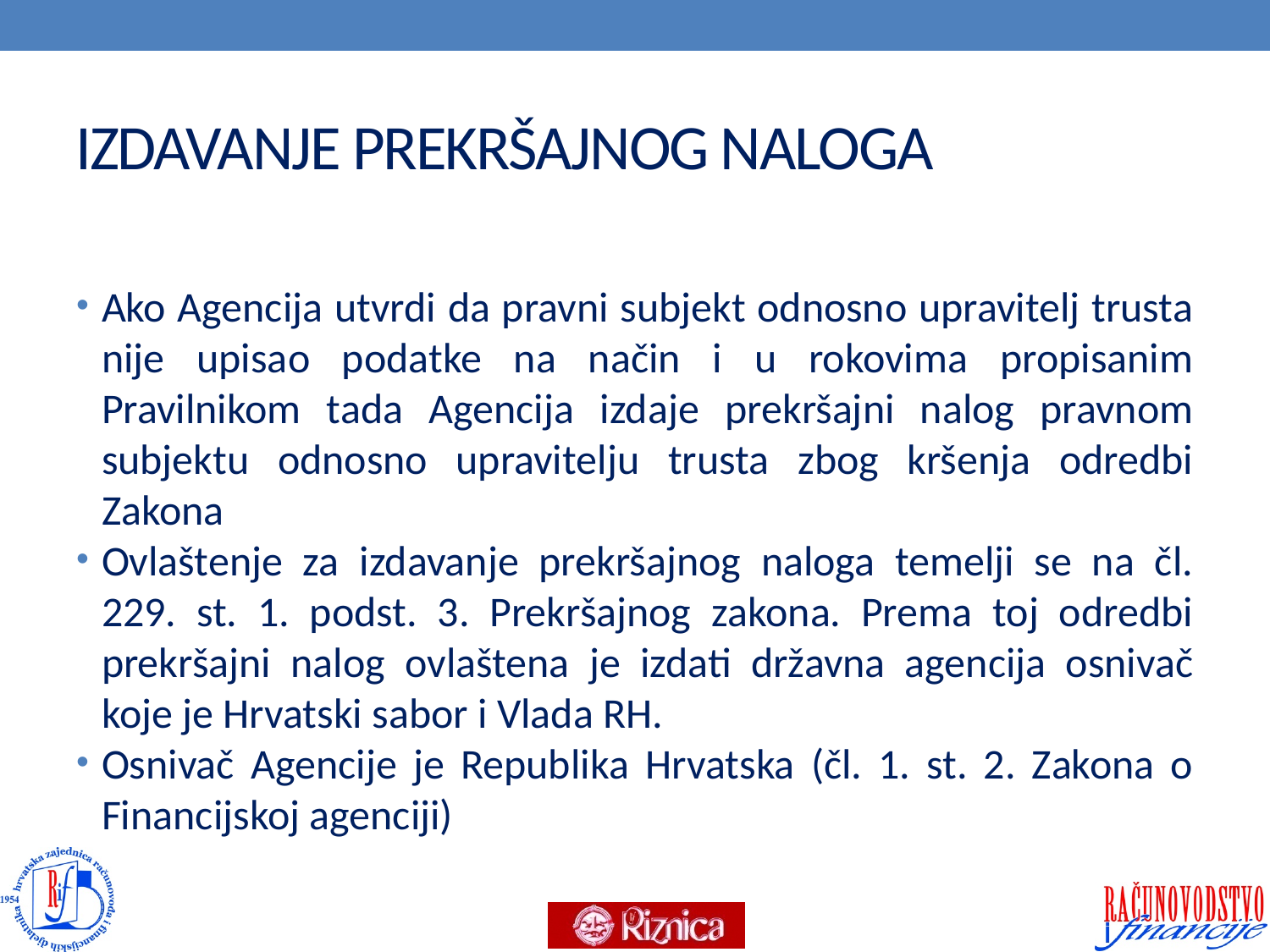

# IZDAVANJE PREKRŠAJNOG NALOGA

Ako Agencija utvrdi da pravni subjekt odnosno upravitelj trusta nije upisao podatke na način i u rokovima propisanim Pravilnikom tada Agencija izdaje prekršajni nalog pravnom subjektu odnosno upravitelju trusta zbog kršenja odredbi Zakona
Ovlaštenje za izdavanje prekršajnog naloga temelji se na čl. 229. st. 1. podst. 3. Prekršajnog zakona. Prema toj odredbi prekršajni nalog ovlaštena je izdati državna agencija osnivač koje je Hrvatski sabor i Vlada RH.
Osnivač Agencije je Republika Hrvatska (čl. 1. st. 2. Zakona o Financijskoj agenciji)